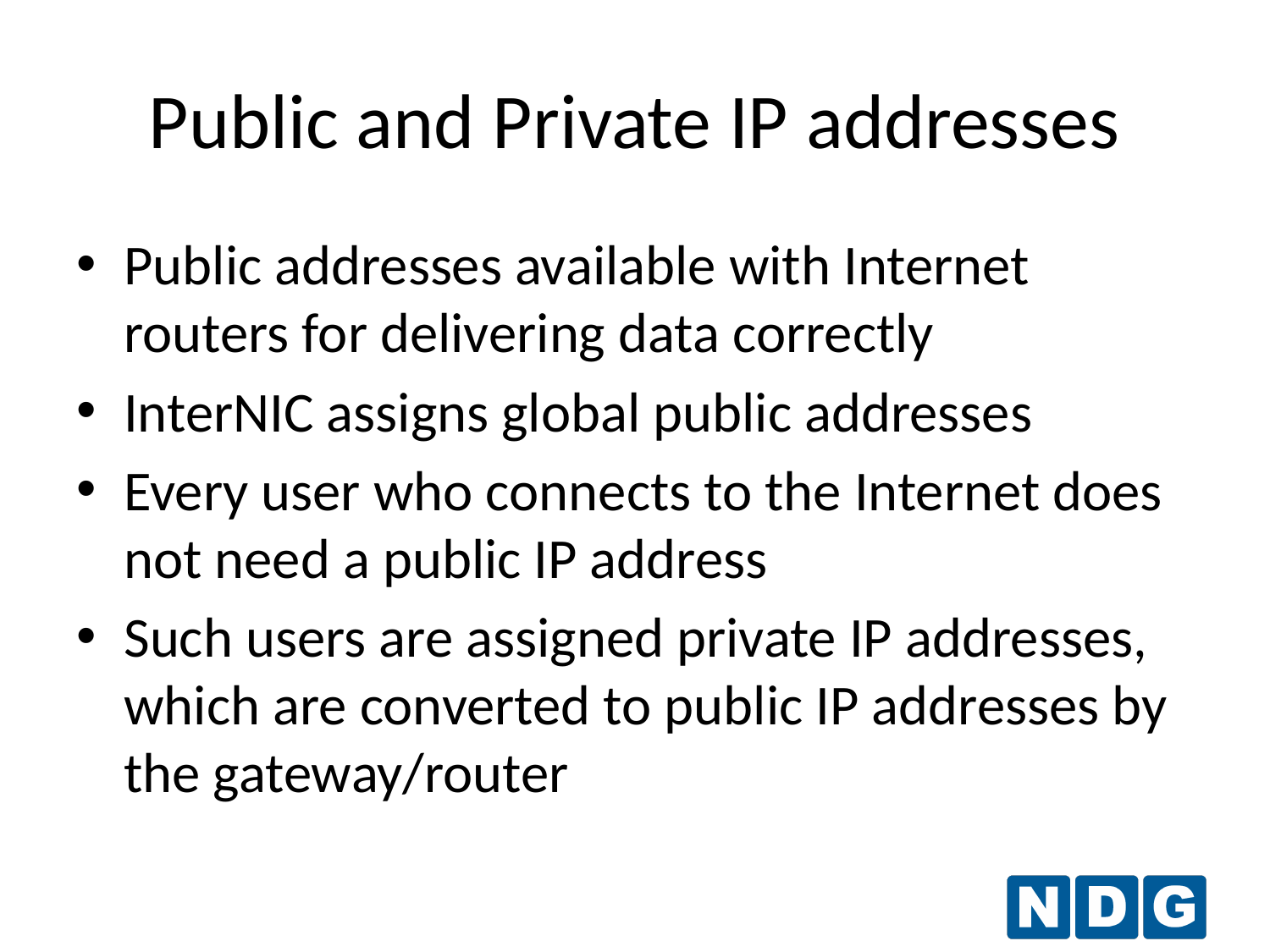

Public and Private IP addresses
Public addresses available with Internet routers for delivering data correctly
InterNIC assigns global public addresses
Every user who connects to the Internet does not need a public IP address
Such users are assigned private IP addresses, which are converted to public IP addresses by the gateway/router